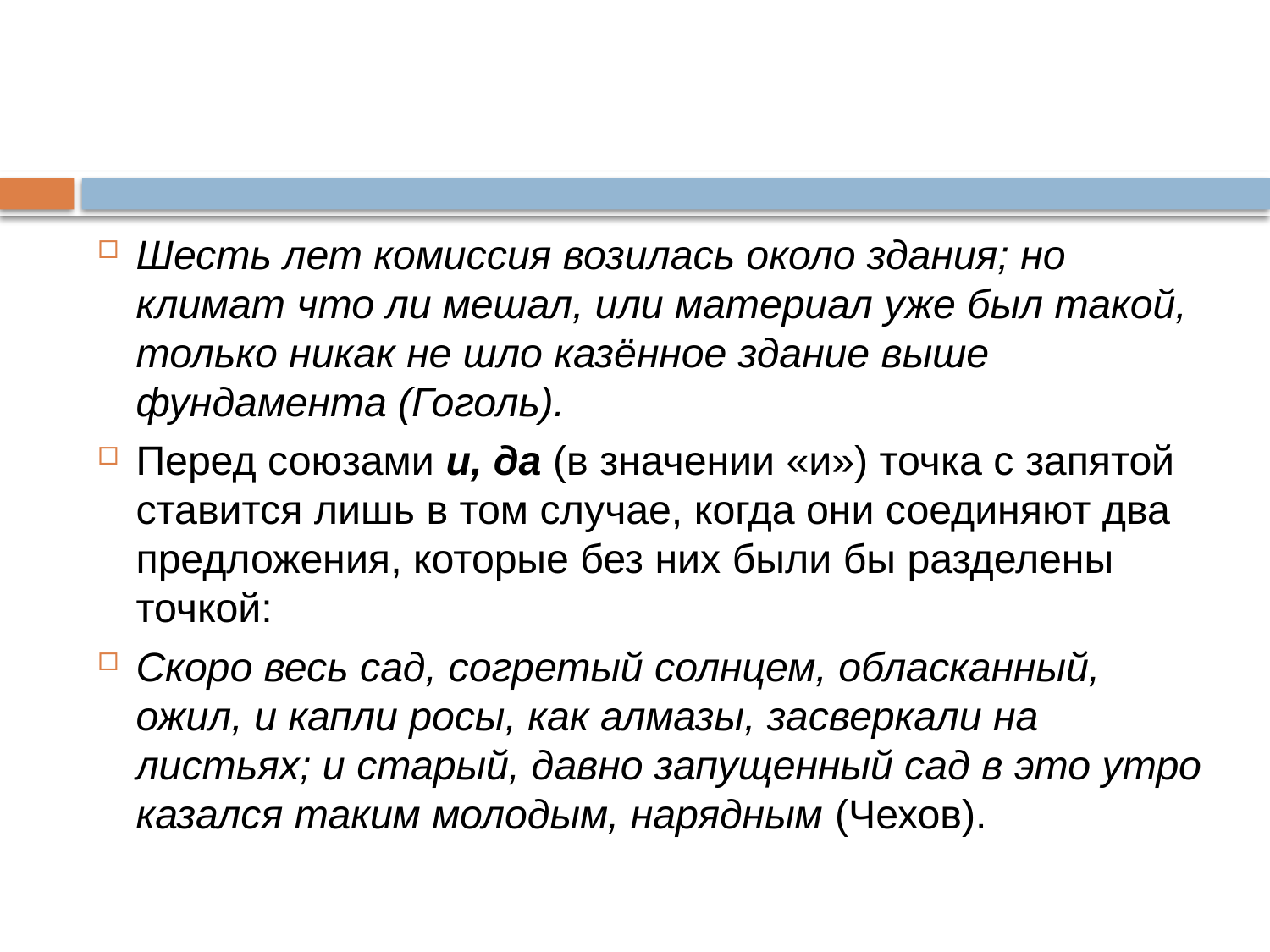

#
Шесть лет комиссия возилась около здания; но климат что ли мешал, или материал уже был такой, только никак не шло казённое здание выше фундамента (Гоголь).
Перед союзами и, да (в значении «и») точка с запятой ставится лишь в том случае, когда они соединяют два предложения, которые без них были бы разделены точкой:
Скоро весь сад, согретый солнцем, обласканный, ожил, и капли росы, как алмазы, засверкали на листьях; и старый, давно запущенный сад в это утро казался таким молодым, нарядным (Чехов).